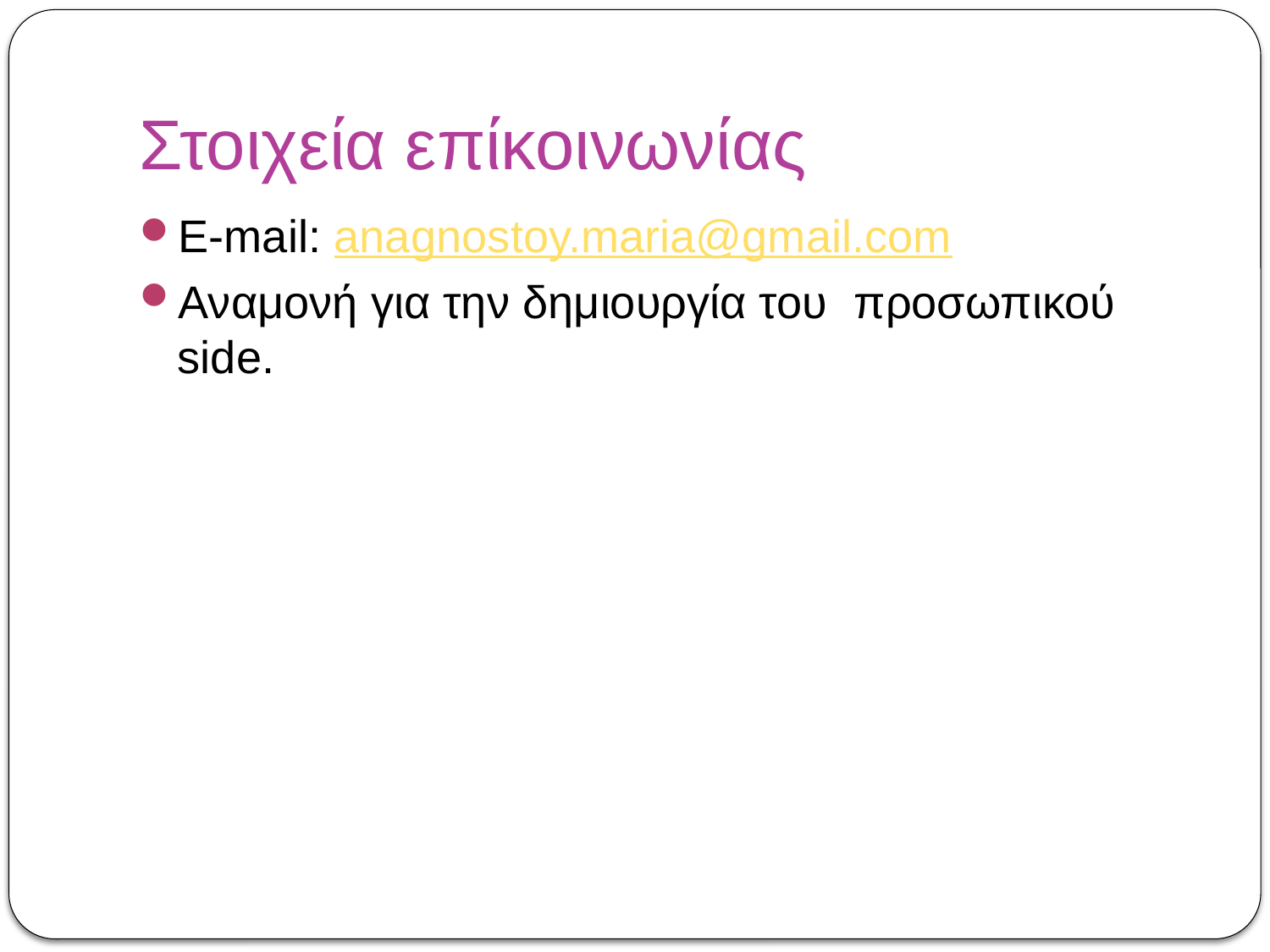

# Στοιχεία επίκοινωνίας
E-mail: anagnostoy.maria@gmail.com
Αναμονή για την δημιουργία του  προσωπικού side.